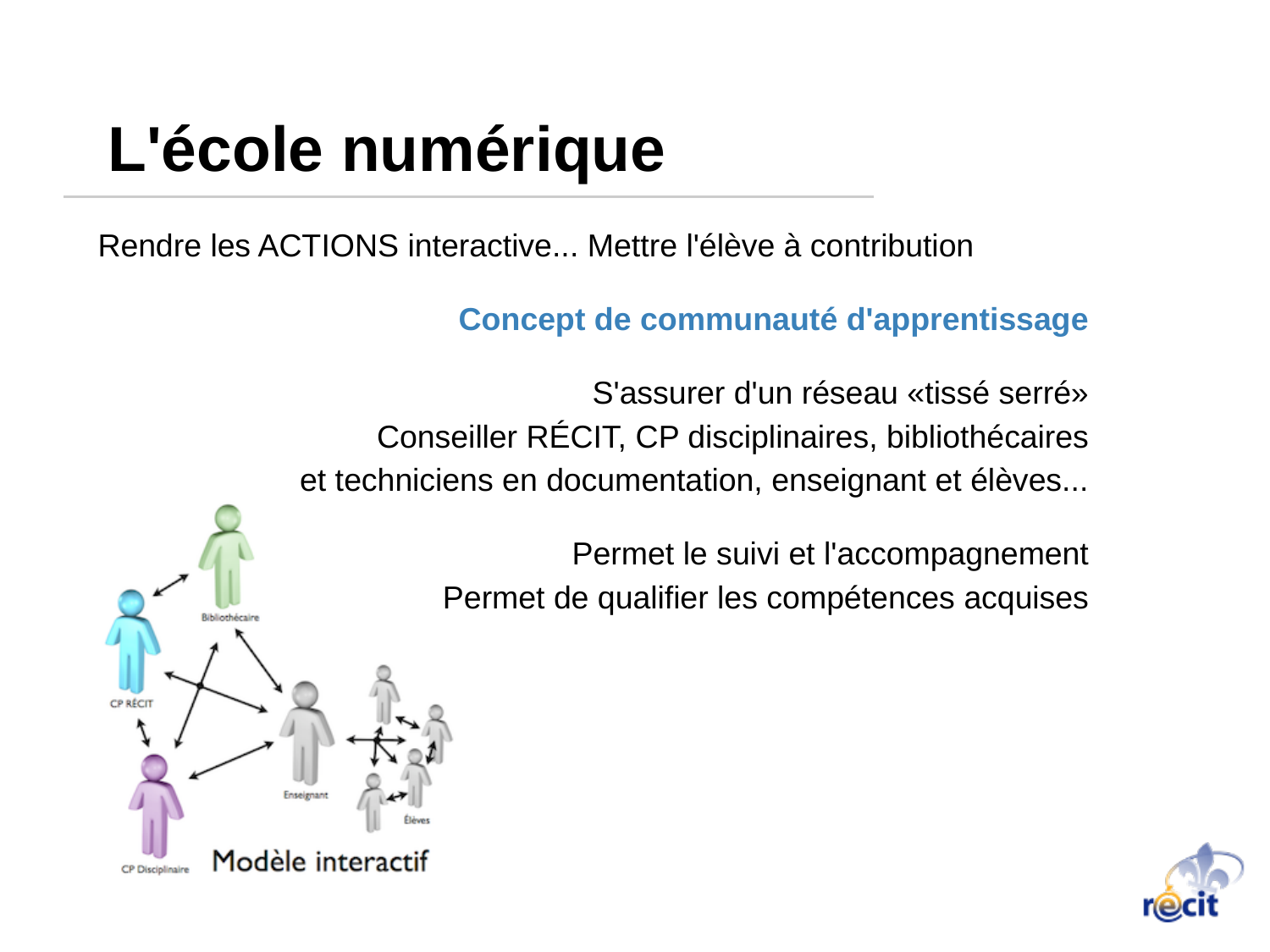

# L'école numérique
Rendre les ACTIONS interactive... Mettre l'élève à contribution

Concept de communauté d'apprentissage

S'assurer d'un réseau «tissé serré»
Conseiller RÉCIT, CP disciplinaires, bibliothécaires
et techniciens en documentation, enseignant et élèves...

Permet le suivi et l'accompagnement
Permet de qualifier les compétences acquises